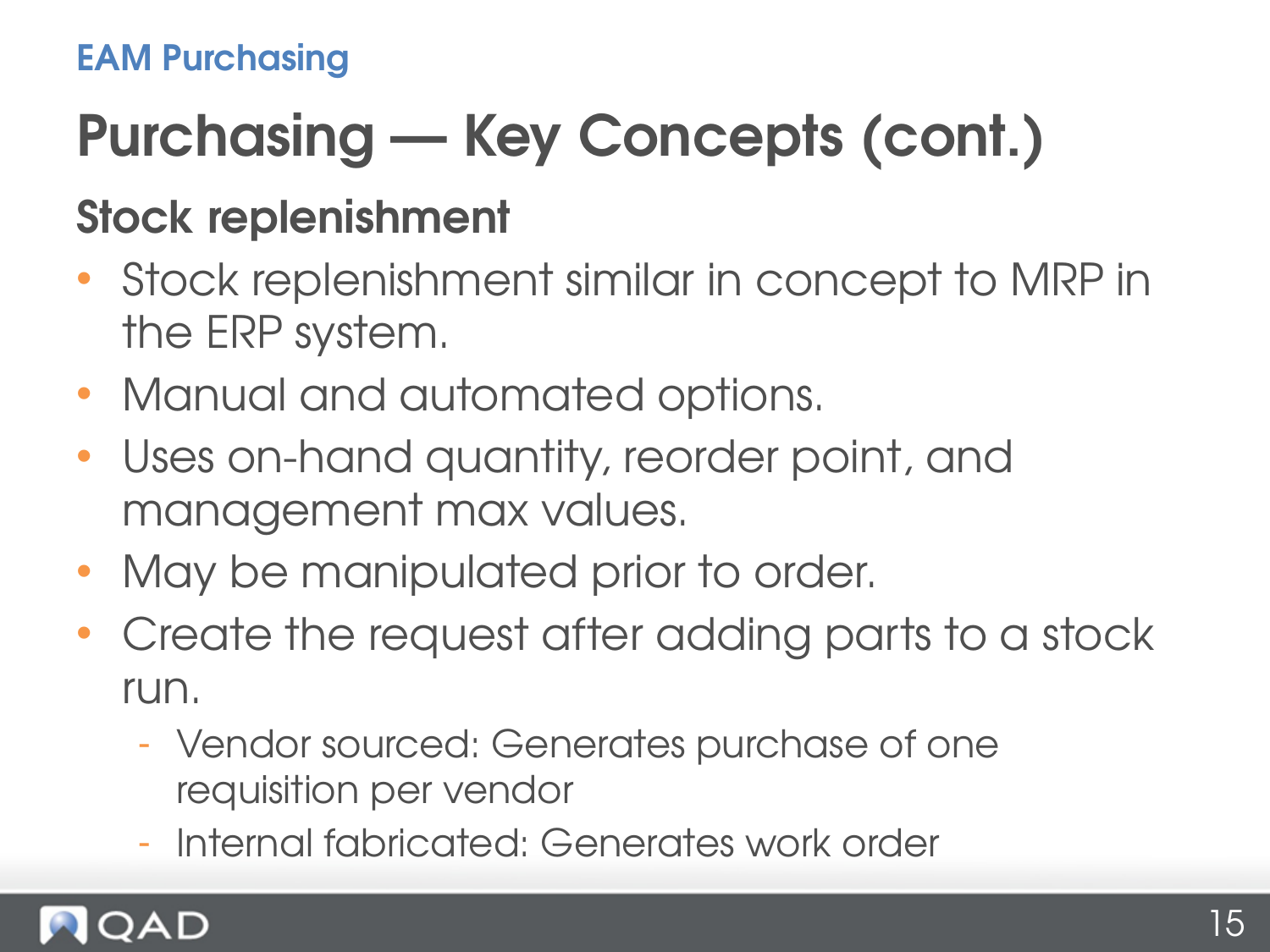

EAM Purchasing
# Purchasing — Key Concepts (cont.)
Stock replenishment
Stock replenishment similar in concept to MRP in the ERP system.
Manual and automated options.
Uses on-hand quantity, reorder point, and management max values.
May be manipulated prior to order.
Create the request after adding parts to a stock run.
Vendor sourced: Generates purchase of one requisition per vendor
Internal fabricated: Generates work order

15